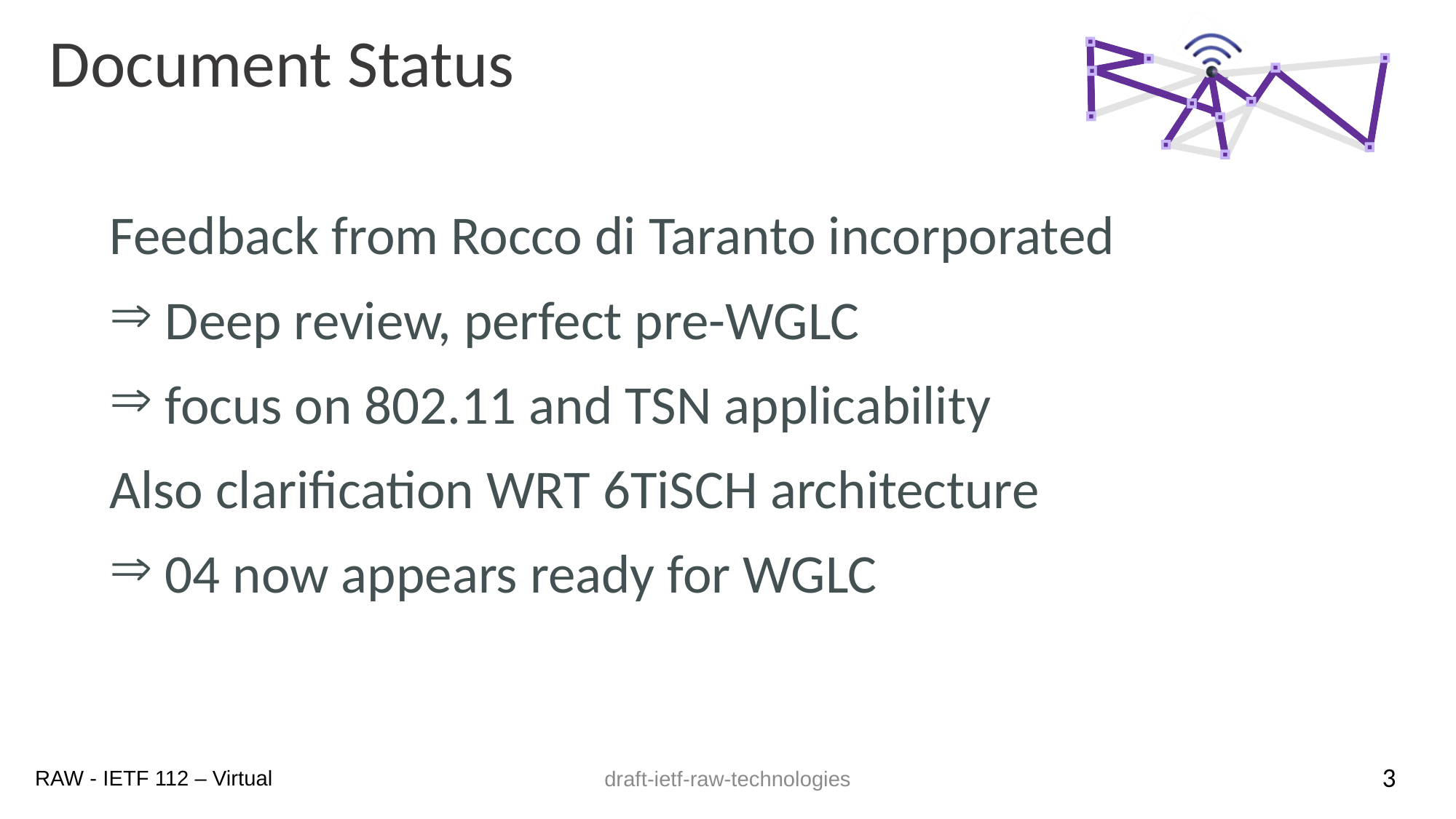

# Document Status

Feedback from Rocco di Taranto incorporated
 Deep review, perfect pre-WGLC
 focus on 802.11 and TSN applicability
Also clarification WRT 6TiSCH architecture
 04 now appears ready for WGLC

3